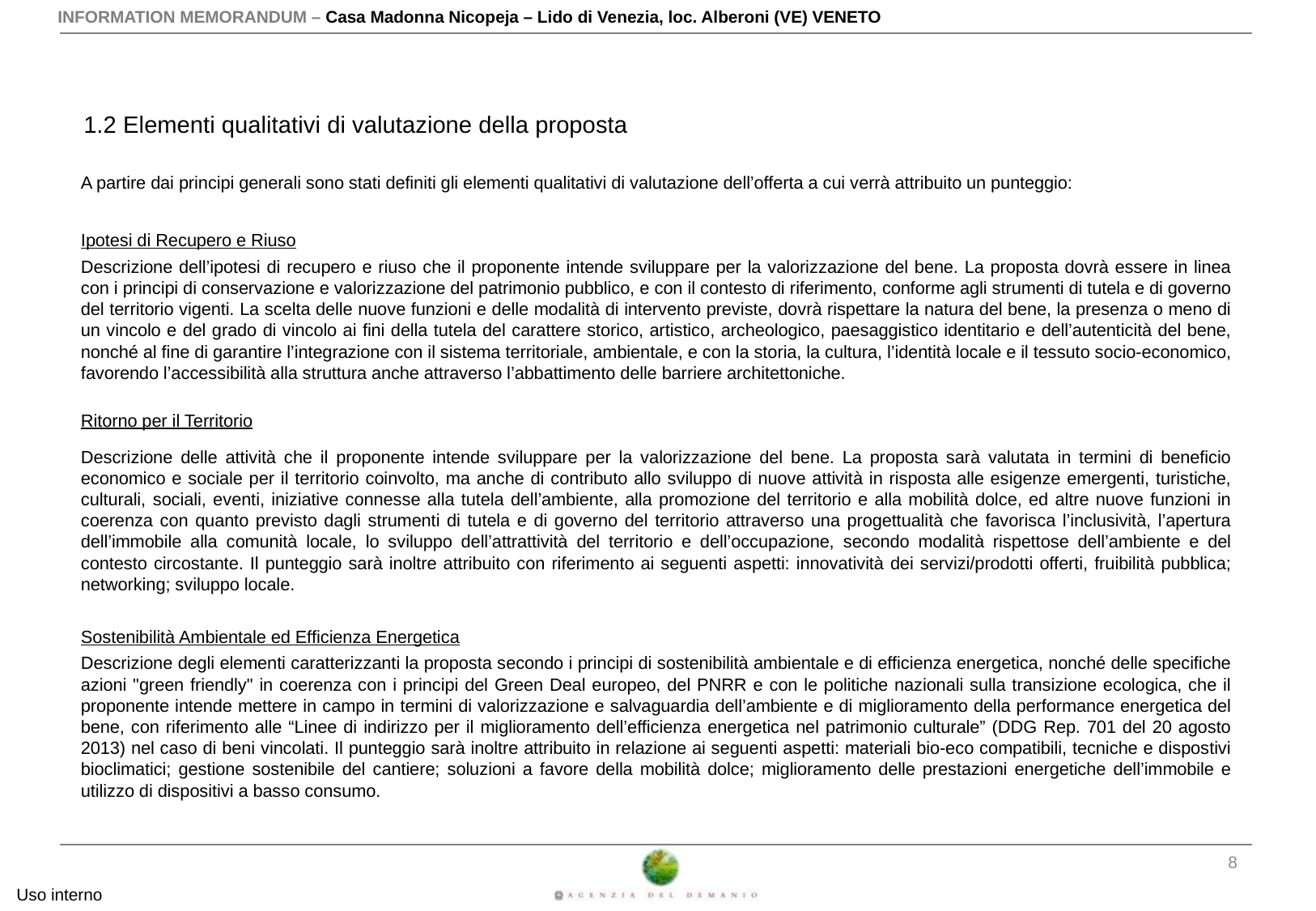

1.2 Elementi qualitativi di valutazione della proposta
A partire dai principi generali sono stati definiti gli elementi qualitativi di valutazione dell’offerta a cui verrà attribuito un punteggio:

Ipotesi di Recupero e Riuso
Descrizione dell’ipotesi di recupero e riuso che il proponente intende sviluppare per la valorizzazione del bene. La proposta dovrà essere in linea con i principi di conservazione e valorizzazione del patrimonio pubblico, e con il contesto di riferimento, conforme agli strumenti di tutela e di governo del territorio vigenti. La scelta delle nuove funzioni e delle modalità di intervento previste, dovrà rispettare la natura del bene, la presenza o meno di un vincolo e del grado di vincolo ai fini della tutela del carattere storico, artistico, archeologico, paesaggistico identitario e dell’autenticità del bene, nonché al fine di garantire l’integrazione con il sistema territoriale, ambientale, e con la storia, la cultura, l’identità locale e il tessuto socio-economico, favorendo l’accessibilità alla struttura anche attraverso l’abbattimento delle barriere architettoniche.

Ritorno per il Territorio
Descrizione delle attività che il proponente intende sviluppare per la valorizzazione del bene. La proposta sarà valutata in termini di beneficio economico e sociale per il territorio coinvolto, ma anche di contributo allo sviluppo di nuove attività in risposta alle esigenze emergenti, turistiche, culturali, sociali, eventi, iniziative connesse alla tutela dell’ambiente, alla promozione del territorio e alla mobilità dolce, ed altre nuove funzioni in coerenza con quanto previsto dagli strumenti di tutela e di governo del territorio attraverso una progettualità che favorisca l’inclusività, l’apertura dell’immobile alla comunità locale, lo sviluppo dell’attrattività del territorio e dell’occupazione, secondo modalità rispettose dell’ambiente e del contesto circostante. Il punteggio sarà inoltre attribuito con riferimento ai seguenti aspetti: innovatività dei servizi/prodotti offerti, fruibilità pubblica; networking; sviluppo locale.

Sostenibilità Ambientale ed Efficienza Energetica
Descrizione degli elementi caratterizzanti la proposta secondo i principi di sostenibilità ambientale e di efficienza energetica, nonché delle specifiche azioni "green friendly" in coerenza con i principi del Green Deal europeo, del PNRR e con le politiche nazionali sulla transizione ecologica, che il proponente intende mettere in campo in termini di valorizzazione e salvaguardia dell’ambiente e di miglioramento della performance energetica del bene, con riferimento alle “Linee di indirizzo per il miglioramento dell’efficienza energetica nel patrimonio culturale” (DDG Rep. 701 del 20 agosto 2013) nel caso di beni vincolati. Il punteggio sarà inoltre attribuito in relazione ai seguenti aspetti: materiali bio-eco compatibili, tecniche e dispostivi bioclimatici; gestione sostenibile del cantiere; soluzioni a favore della mobilità dolce; miglioramento delle prestazioni energetiche dell’immobile e utilizzo di dispositivi a basso consumo.
8